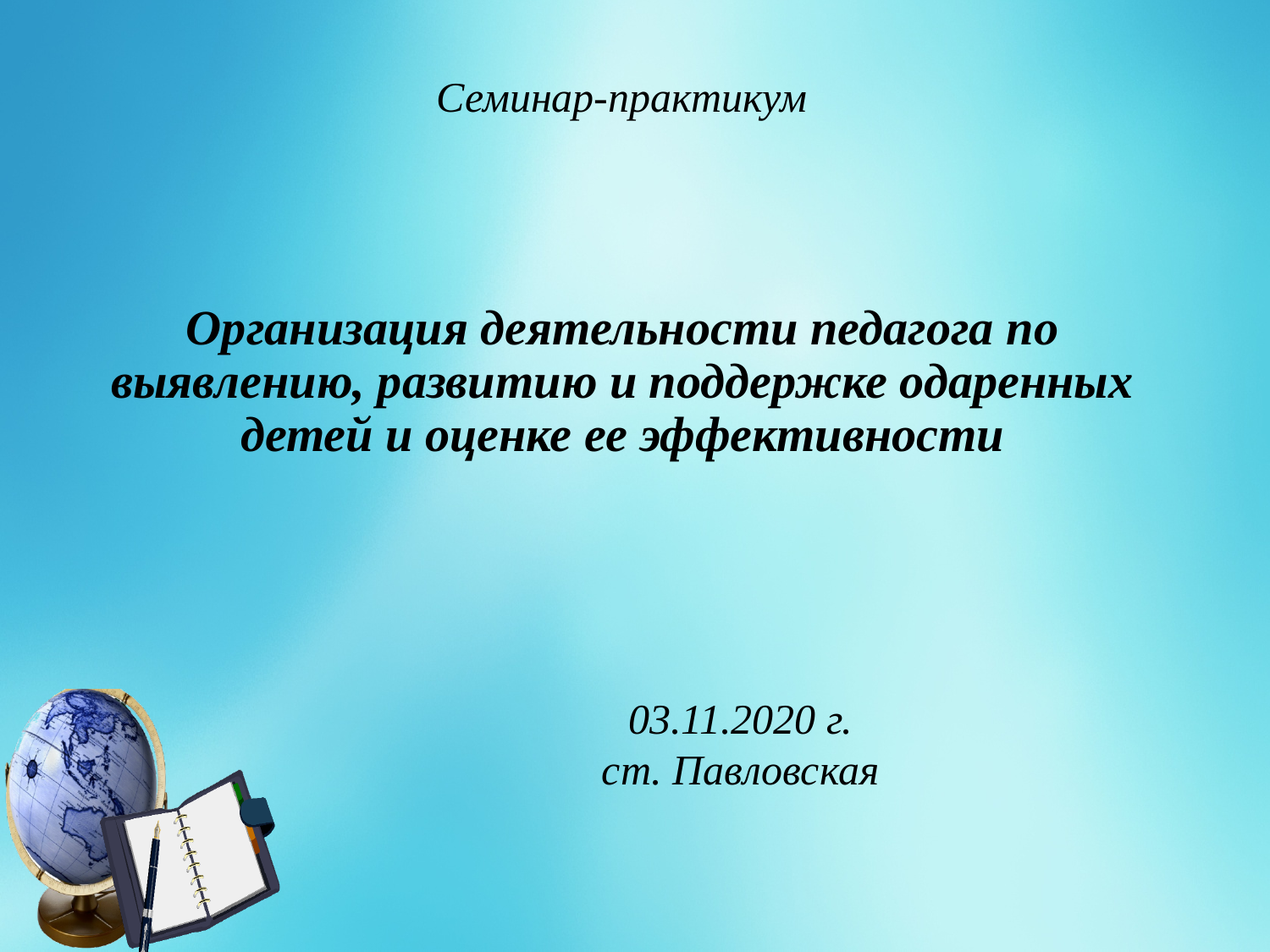

# Семинар-практикум
Организация деятельности педагога по выявлению, развитию и поддержке одаренных детей и оценке ее эффективности
03.11.2020 г.
ст. Павловская